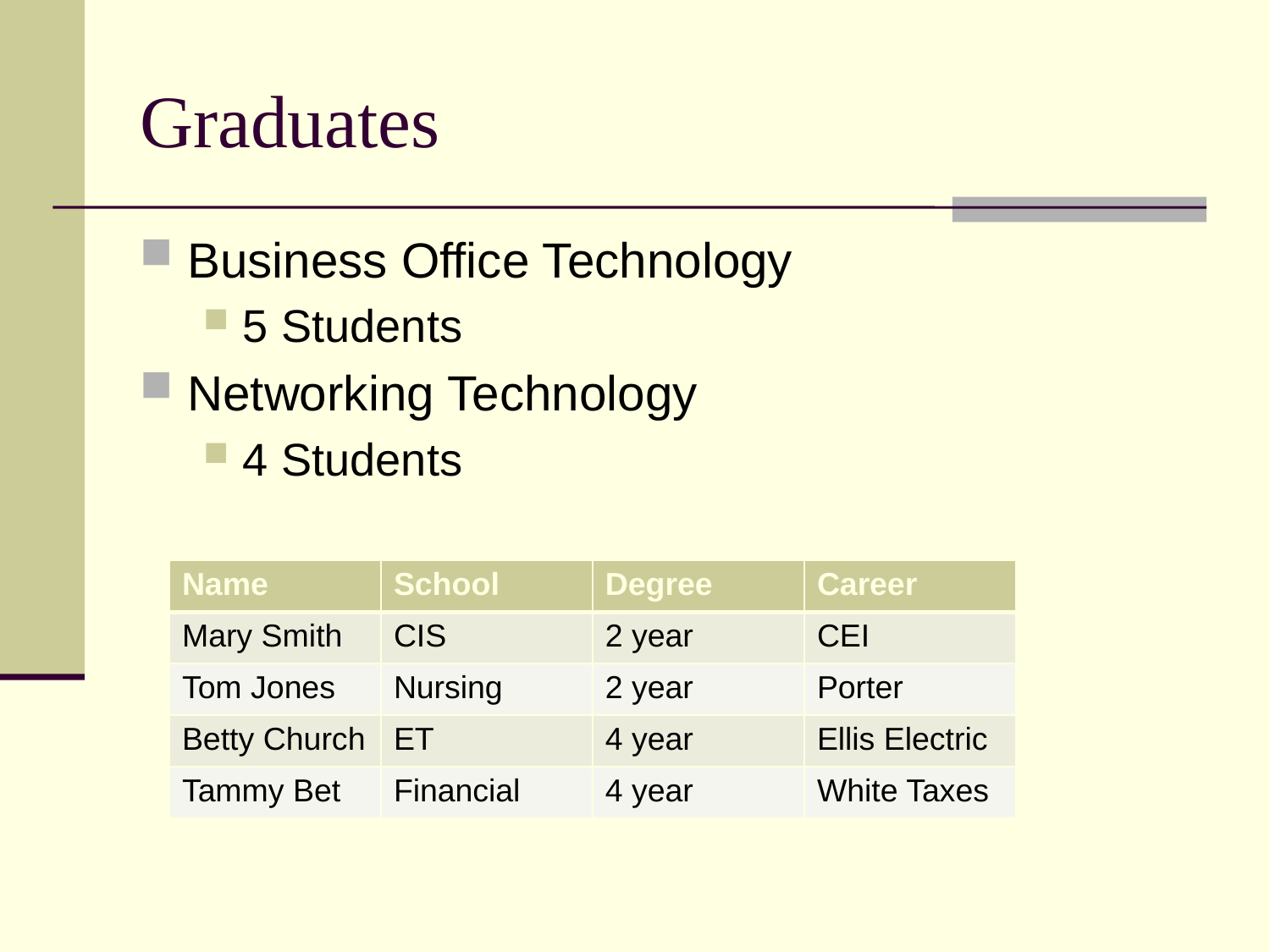

# Graduates
Business Office Technology
5 Students
Networking Technology
4 Students
| Name | School | Degree | Career |
| --- | --- | --- | --- |
| Mary Smith | CIS | 2 year | CEI |
| Tom Jones | Nursing | 2 year | Porter |
| Betty Church | ET | 4 year | Ellis Electric |
| Tammy Bet | Financial | 4 year | White Taxes |